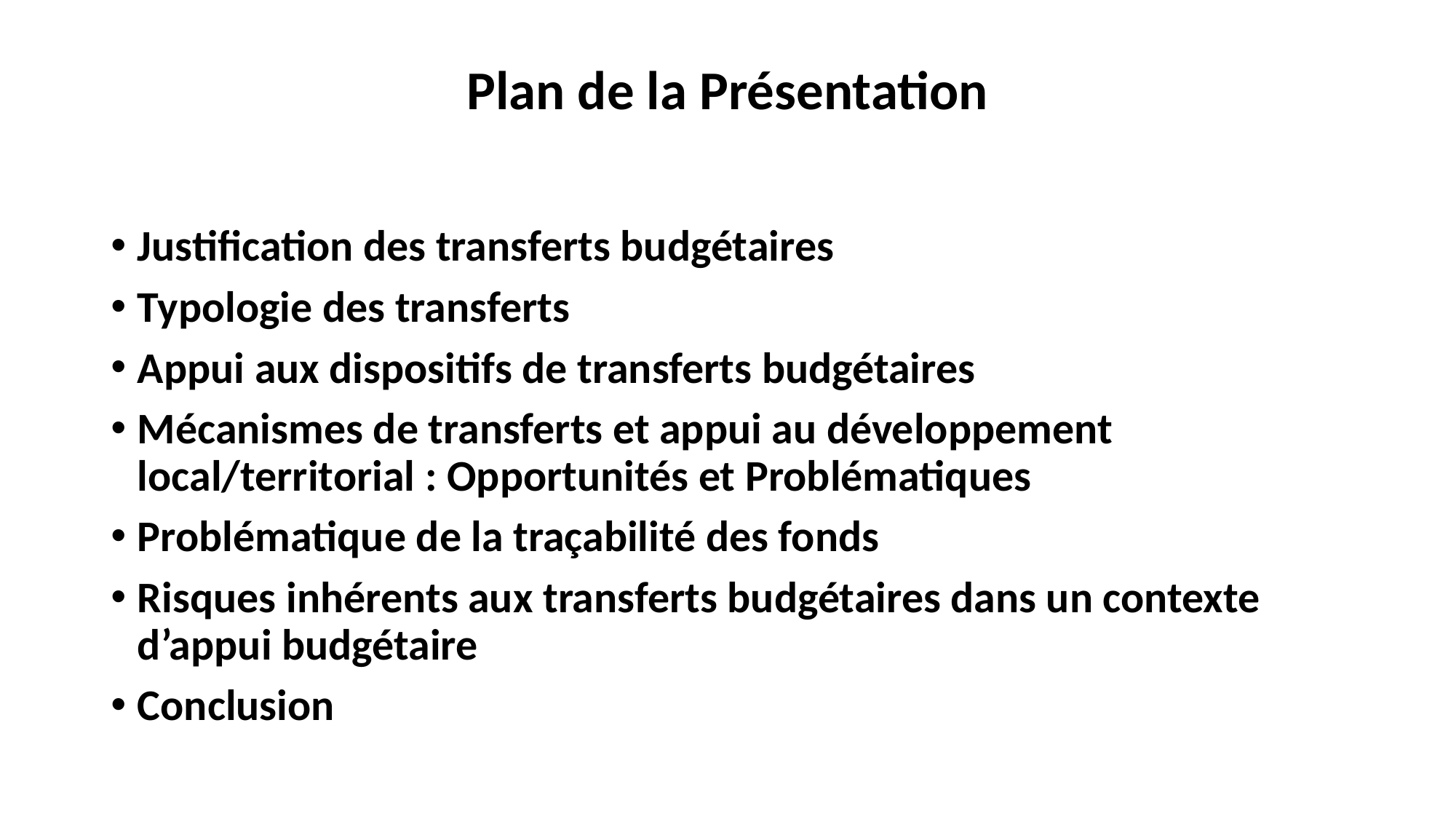

# Plan de la Présentation
Justification des transferts budgétaires
Typologie des transferts
Appui aux dispositifs de transferts budgétaires
Mécanismes de transferts et appui au développement local/territorial : Opportunités et Problématiques
Problématique de la traçabilité des fonds
Risques inhérents aux transferts budgétaires dans un contexte d’appui budgétaire
Conclusion